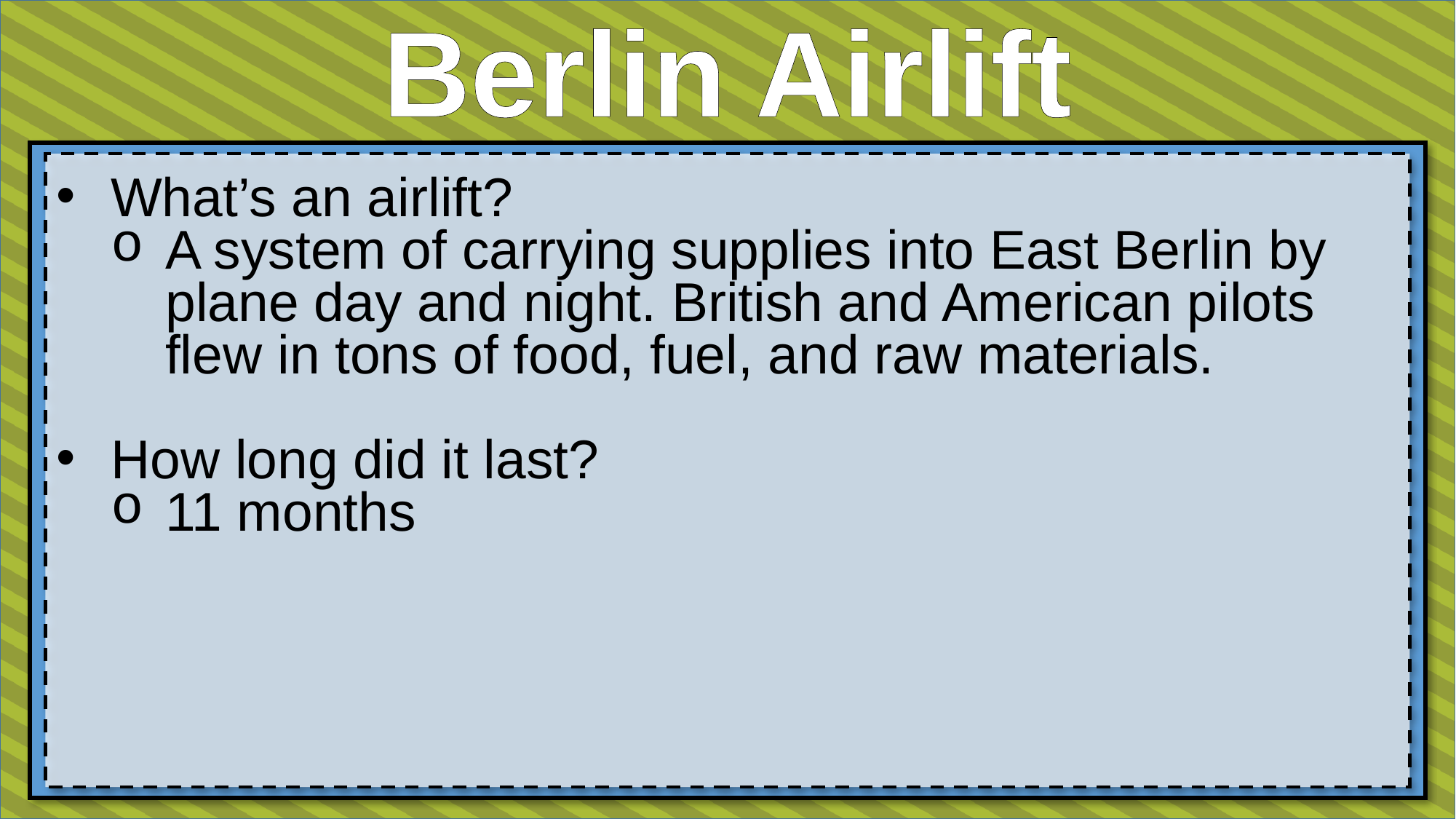

Berlin Airlift

What’s an airlift?
A system of carrying supplies into East Berlin by plane day and night. British and American pilots flew in tons of food, fuel, and raw materials.

How long did it last?
11 months